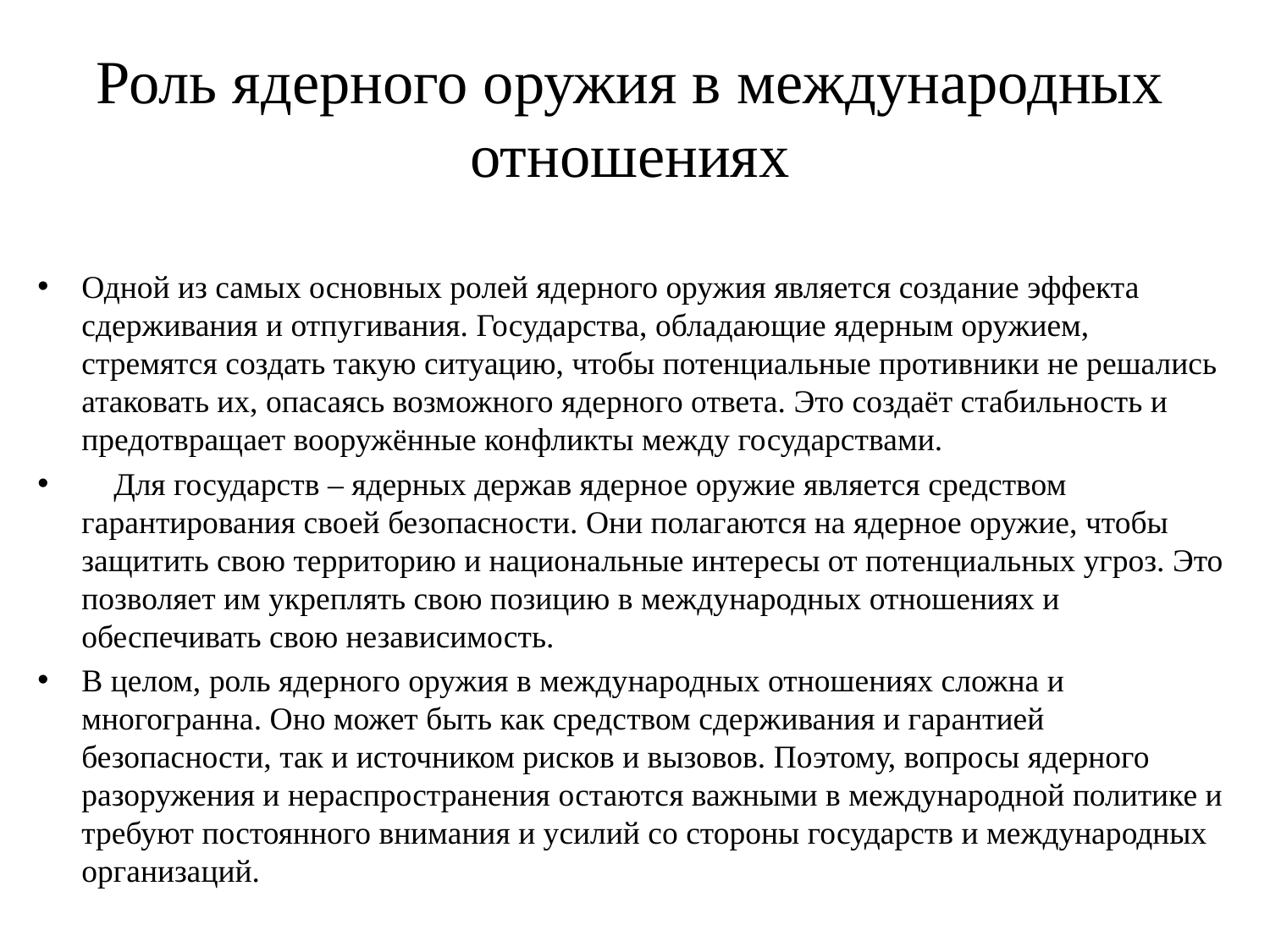

# Роль ядерного оружия в международных отношениях

Одной из самых основных ролей ядерного оружия является создание эффекта сдерживания и отпугивания. Государства, обладающие ядерным оружием, стремятся создать такую ситуацию, чтобы потенциальные противники не решались атаковать их, опасаясь возможного ядерного ответа. Это создаёт стабильность и предотвращает вооружённые конфликты между государствами.
    Для государств – ядерных держав ядерное оружие является средством гарантирования своей безопасности. Они полагаются на ядерное оружие, чтобы защитить свою территорию и национальные интересы от потенциальных угроз. Это позволяет им укреплять свою позицию в международных отношениях и обеспечивать свою независимость.
В целом, роль ядерного оружия в международных отношениях сложна и многогранна. Оно может быть как средством сдерживания и гарантией безопасности, так и источником рисков и вызовов. Поэтому, вопросы ядерного разоружения и нераспространения остаются важными в международной политике и требуют постоянного внимания и усилий со стороны государств и международных организаций.